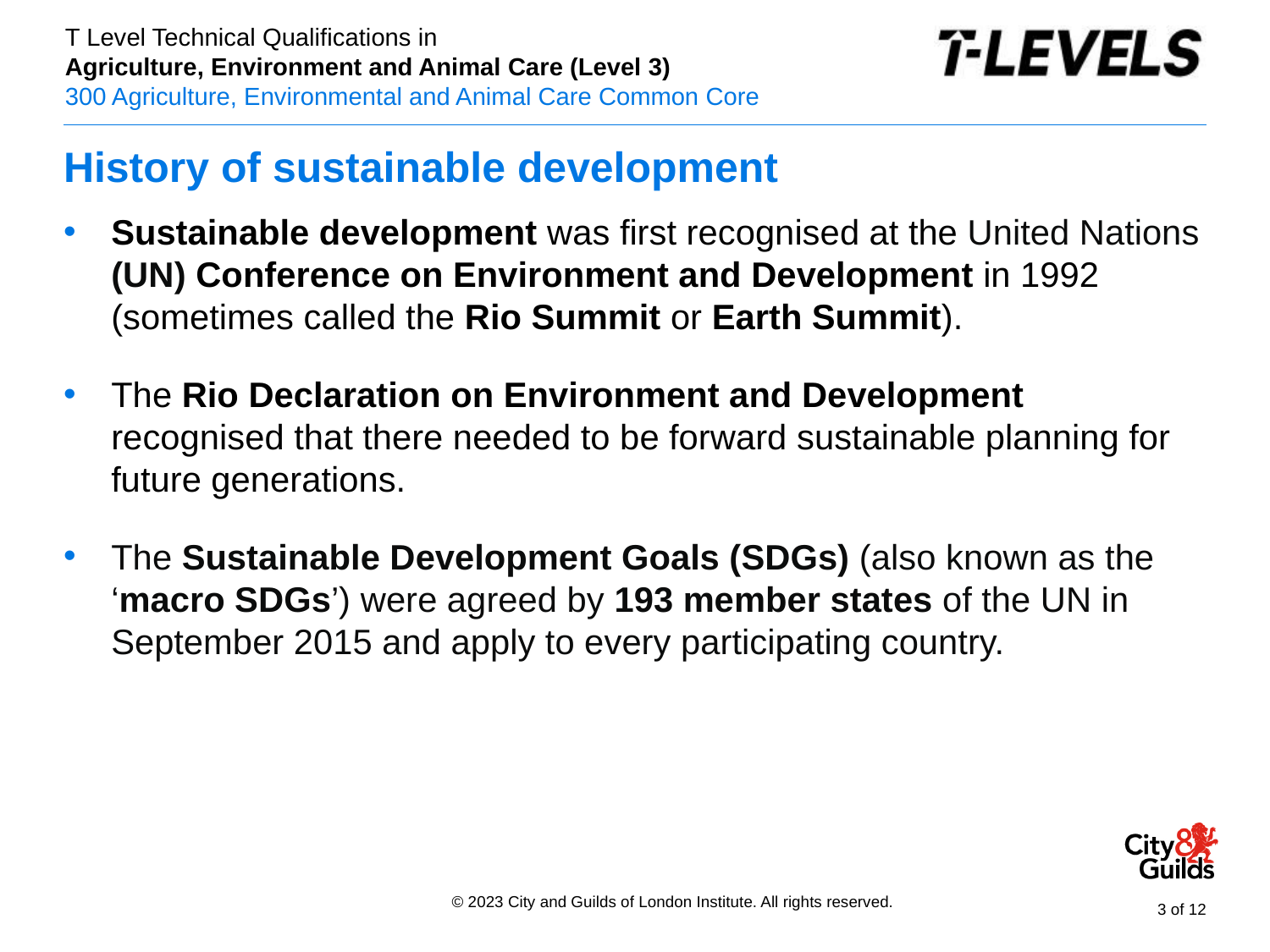

# History of sustainable development
Sustainable development was first recognised at the United Nations (UN) Conference on Environment and Development in 1992 (sometimes called the Rio Summit or Earth Summit).
The Rio Declaration on Environment and Development  recognised that there needed to be forward sustainable planning for future generations.
The Sustainable Development Goals (SDGs) (also known as the ‘macro SDGs’) were agreed by 193 member states of the UN in September 2015 and apply to every participating country.